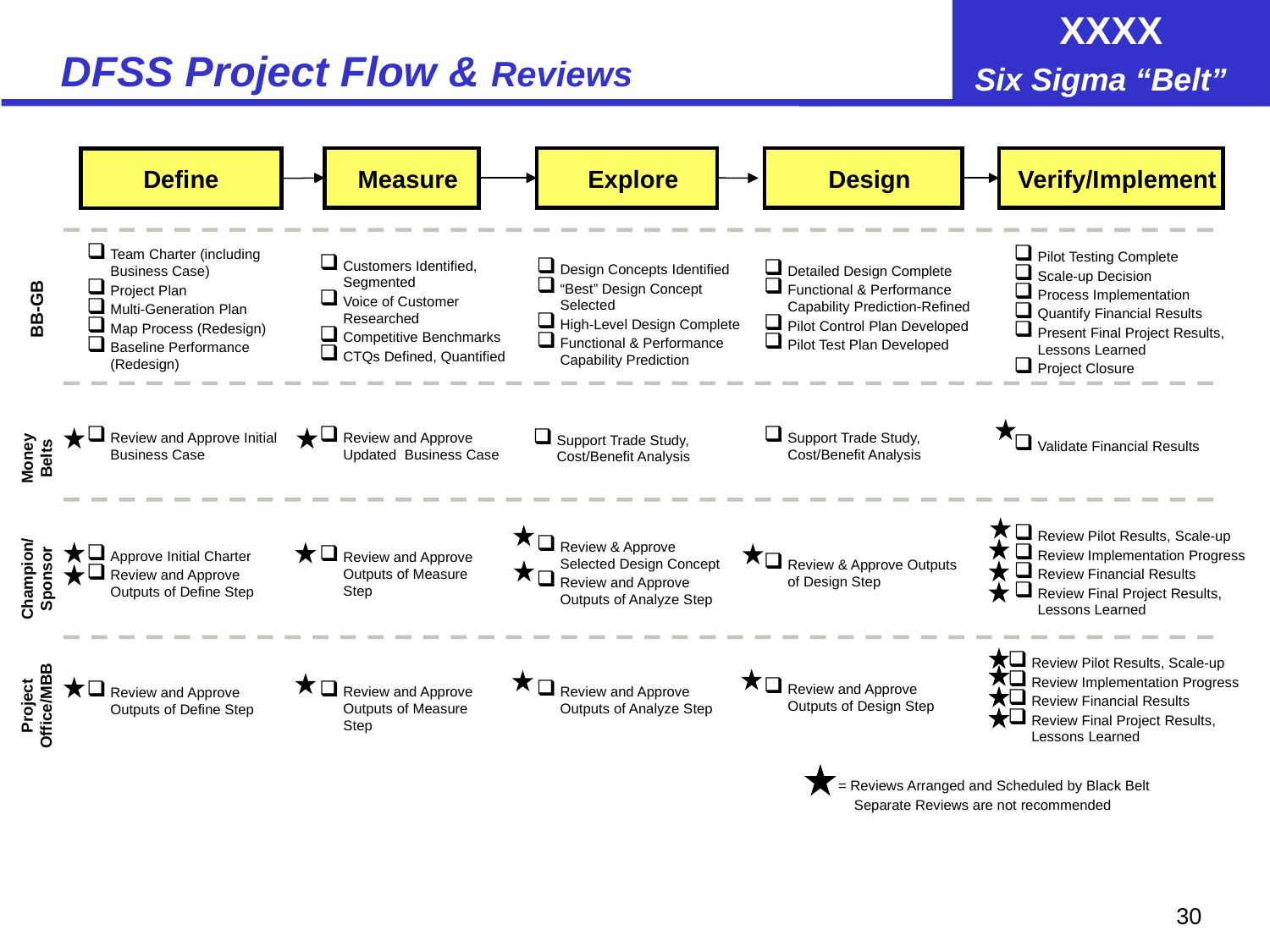

# DFSS Project Flow & Reviews
Measure
Explore
Design
Verify/Implement
Define

Pilot Testing Complete
Scale-up Decision
Process Implementation
Quantify Financial Results
Present Final Project Results, Lessons Learned
Project Closure
Team Charter (including Business Case)
Project Plan
Multi-Generation Plan
Map Process (Redesign)
Baseline Performance (Redesign)
Customers Identified, Segmented
Voice of Customer Researched
Competitive Benchmarks
CTQs Defined, Quantified
Detailed Design Complete
Functional & Performance Capability Prediction-Refined
Pilot Control Plan Developed
Pilot Test Plan Developed
Design Concepts Identified
“Best” Design Concept Selected
High-Level Design Complete
Functional & Performance Capability Prediction
BB-GB

Review and Approve Initial  Business Case

Review and Approve Updated  Business Case

Support Trade Study, Cost/Benefit Analysis

Validate Financial Results

Support Trade Study, Cost/Benefit Analysis

Money Belts

Review & Approve Selected Design Concept
Review and Approve Outputs of Analyze Step

Review & Approve Outputs of Design Step

Review Pilot Results, Scale-up
Review Implementation Progress
Review Financial Results
Review Final Project Results, Lessons Learned

Approve Initial Charter
Review and Approve Outputs of Define Step
Review and Approve Outputs of Measure Step

Champion/ Sponsor

Review and Approve Outputs of Design Step

Review and Approve Outputs of Analyze Step

Review Pilot Results, Scale-up
Review Implementation Progress
Review Financial Results
Review Final Project Results, Lessons Learned
Review and Approve Outputs of Define Step

Review and Approve Outputs of Measure Step

Project Office/MBB

= Reviews Arranged and Scheduled by Black Belt
	Separate Reviews are not recommended